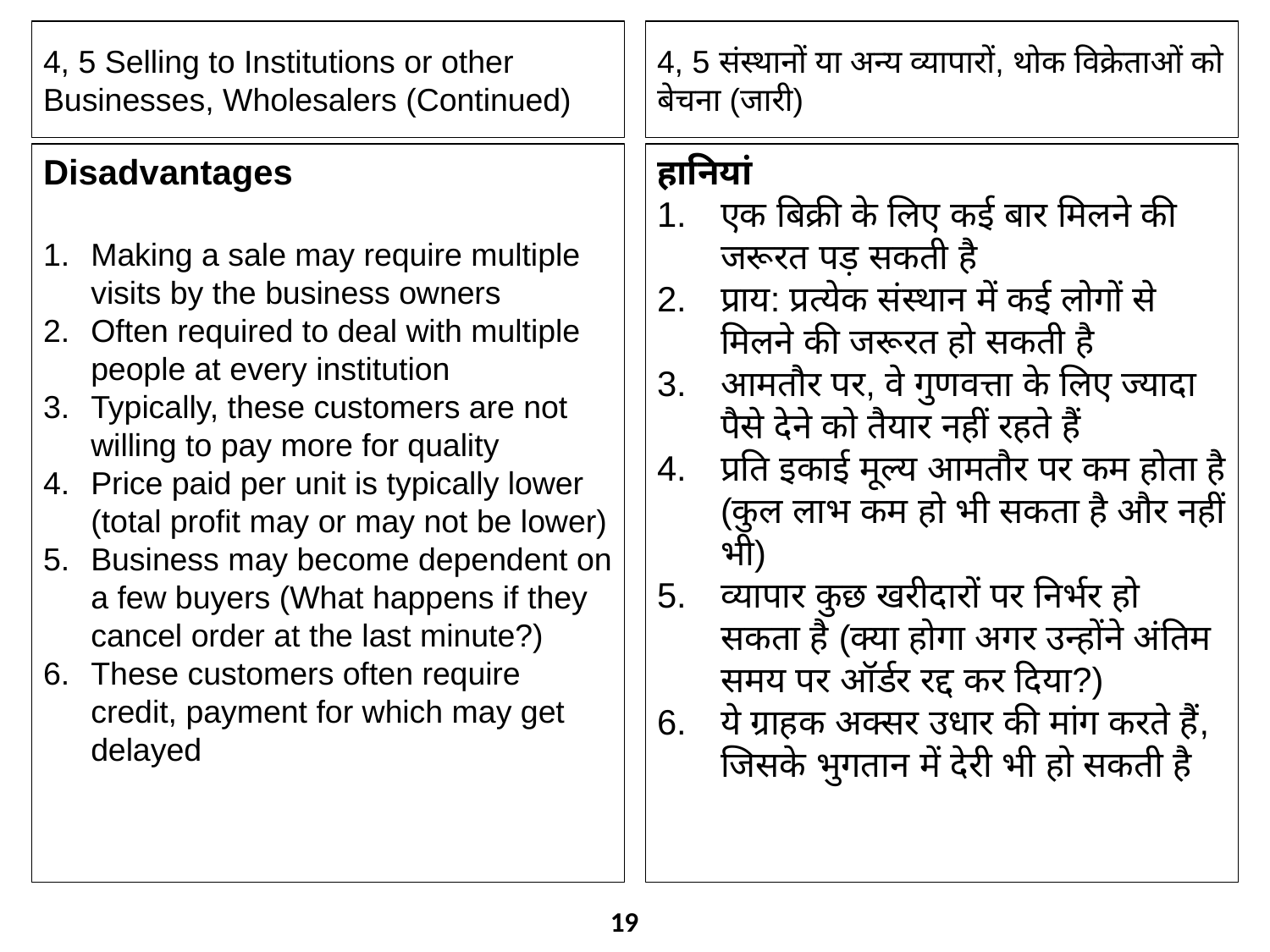

4, 5 Selling to Institutions or other Businesses, Wholesalers (Continued)
4, 5 संस्थानों या अन्य व्यापारों, थोक विक्रेताओं को बेचना (जारी)
Disadvantages

Making a sale may require multiple visits by the business owners
Often required to deal with multiple people at every institution
Typically, these customers are not willing to pay more for quality
Price paid per unit is typically lower (total profit may or may not be lower)
Business may become dependent on a few buyers (What happens if they cancel order at the last minute?)
These customers often require credit, payment for which may get delayed
हानियां
एक बिक्री के लिए कई बार मिलने की जरूरत पड़ सकती है
प्राय: प्रत्येक संस्थान में कई लोगों से मिलने की जरूरत हो सकती है
आमतौर पर, वे गुणवत्ता के लिए ज्यादा पैसे देने को तैयार नहीं रहते हैं
प्रति इकाई मूल्य आमतौर पर कम होता है (कुल लाभ कम हो भी सकता है और नहीं भी)
व्यापार कुछ खरीदारों पर निर्भर हो सकता है (क्या होगा अगर उन्होंने अंतिम समय पर ऑर्डर रद्द कर दिया?)
ये ग्राहक अक्सर उधार की मांग करते हैं, जिसके भुगतान में देरी भी हो सकती है
19